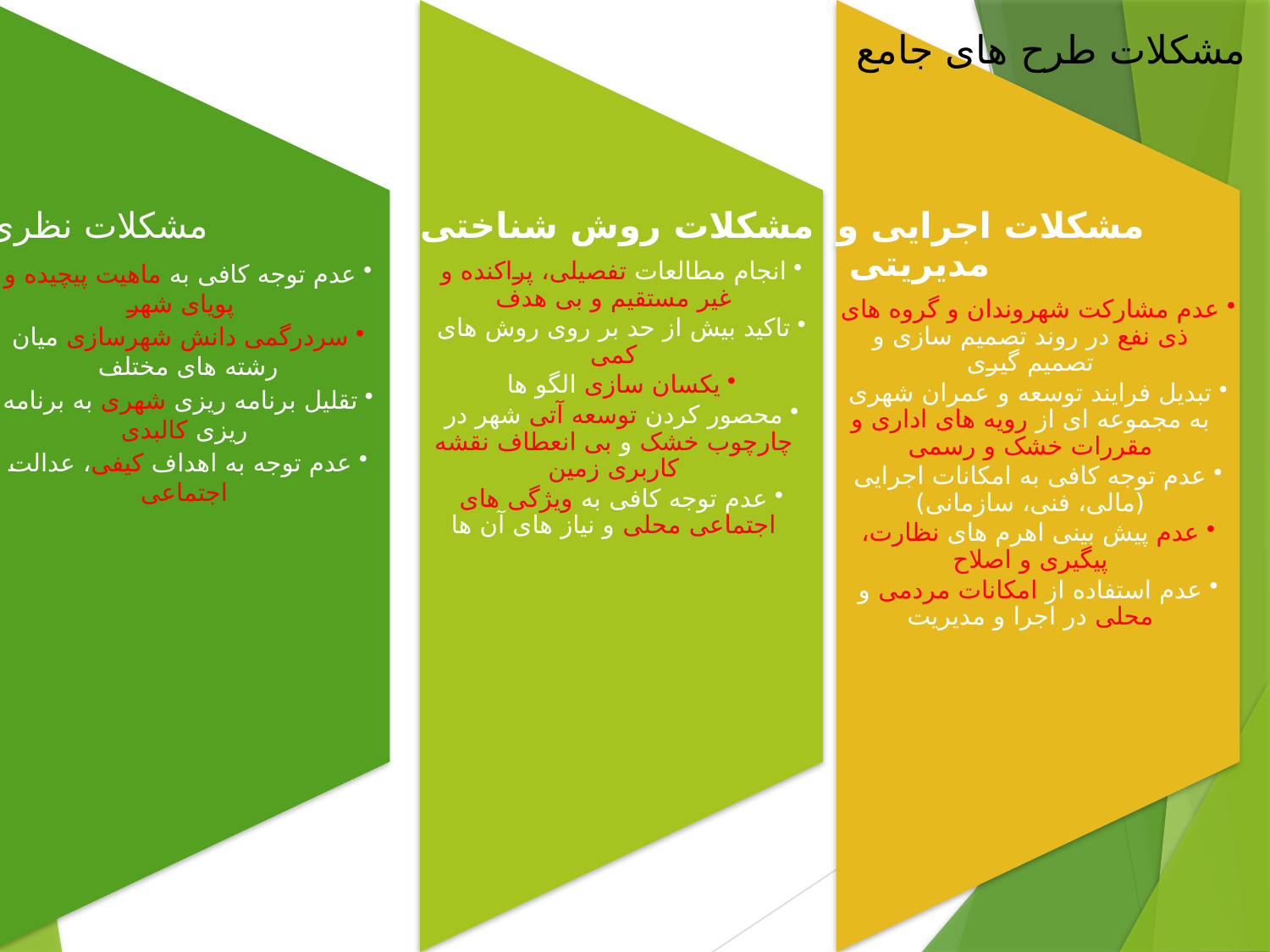

مشکلات نظری
عدم توجه کافی به ماهیت پیچیده و پویای شهر
سردرگمی دانش شهرسازی میان رشته های مختلف
تقلیل برنامه ریزی شهری به برنامه ریزی کالبدی
عدم توجه به اهداف کیفی، عدالت اجتماعی
مشکلات روش شناختی
انجام مطالعات تفصیلی، پراکنده و غیر مستقیم و بی هدف
تاکید بیش از حد بر روی روش های کمی
یکسان سازی الگو ها
محصور کردن توسعه آتی شهر در چارچوب خشک و بی انعطاف نقشه کاربری زمین
عدم توجه کافی به ویژگی های اجتماعی محلی و نیاز های آن ها
مشکلات اجرایی و مدیریتی
عدم مشارکت شهروندان و گروه های ذی نفع در روند تصمیم سازی و تصمیم گیری
تبدیل فرایند توسعه و عمران شهری به مجموعه ای از رویه های اداری و مقررات خشک و رسمی
عدم توجه کافی به امکانات اجرایی (مالی، فنی، سازمانی)
عدم پیش بینی اهرم های نظارت، پیگیری و اصلاح
عدم استفاده از امکانات مردمی و محلی در اجرا و مدیریت
مشکلات طرح های جامع